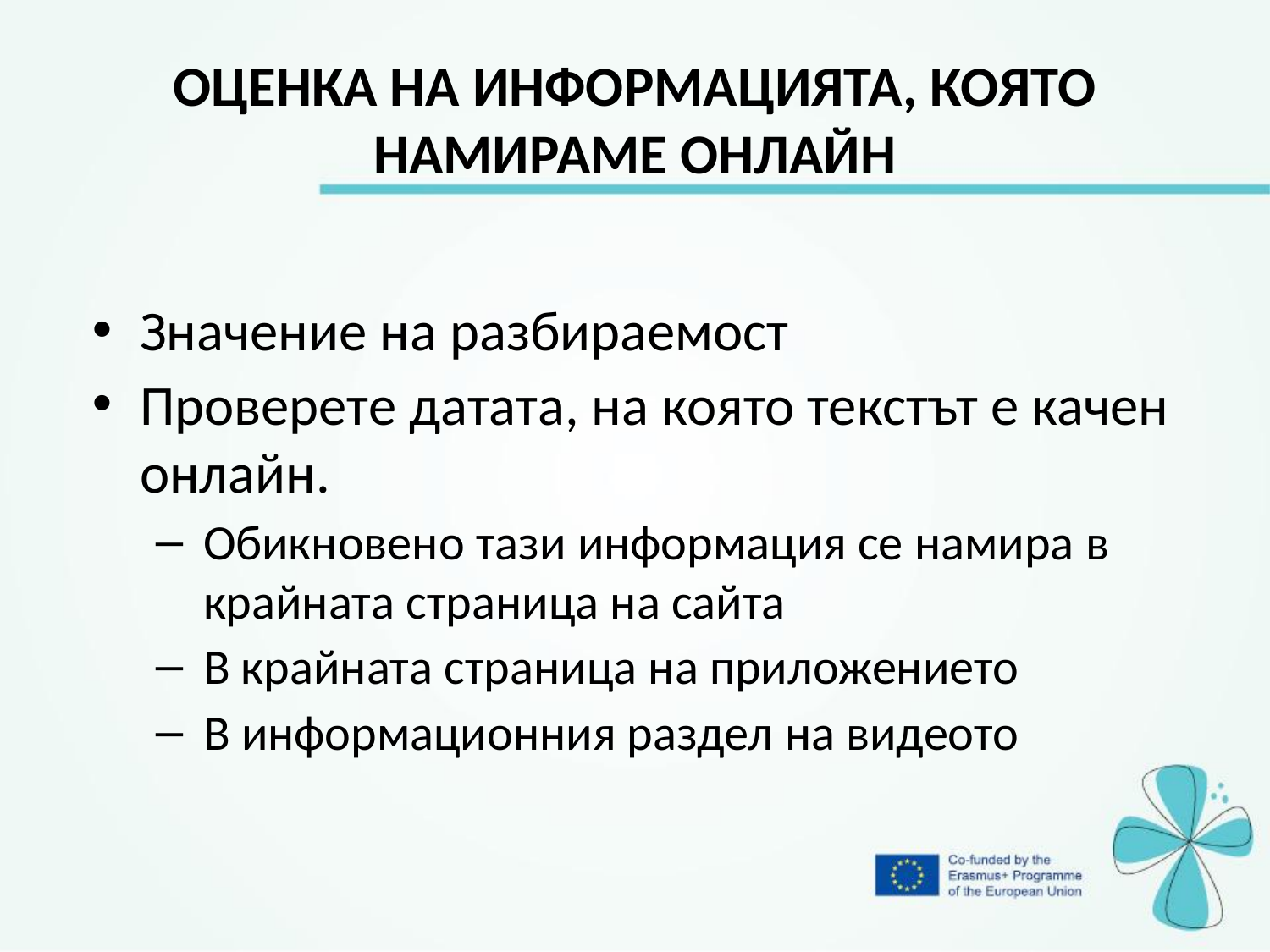

# ОЦЕНКА НА ИНФОРМАЦИЯТА, КОЯТО НАМИРАМЕ ОНЛАЙН
Значение на разбираемост
Проверете датата, на която текстът е качен онлайн.
Обикновено тази информация се намира в крайната страница на сайта
В крайната страница на приложението
В информационния раздел на видеото